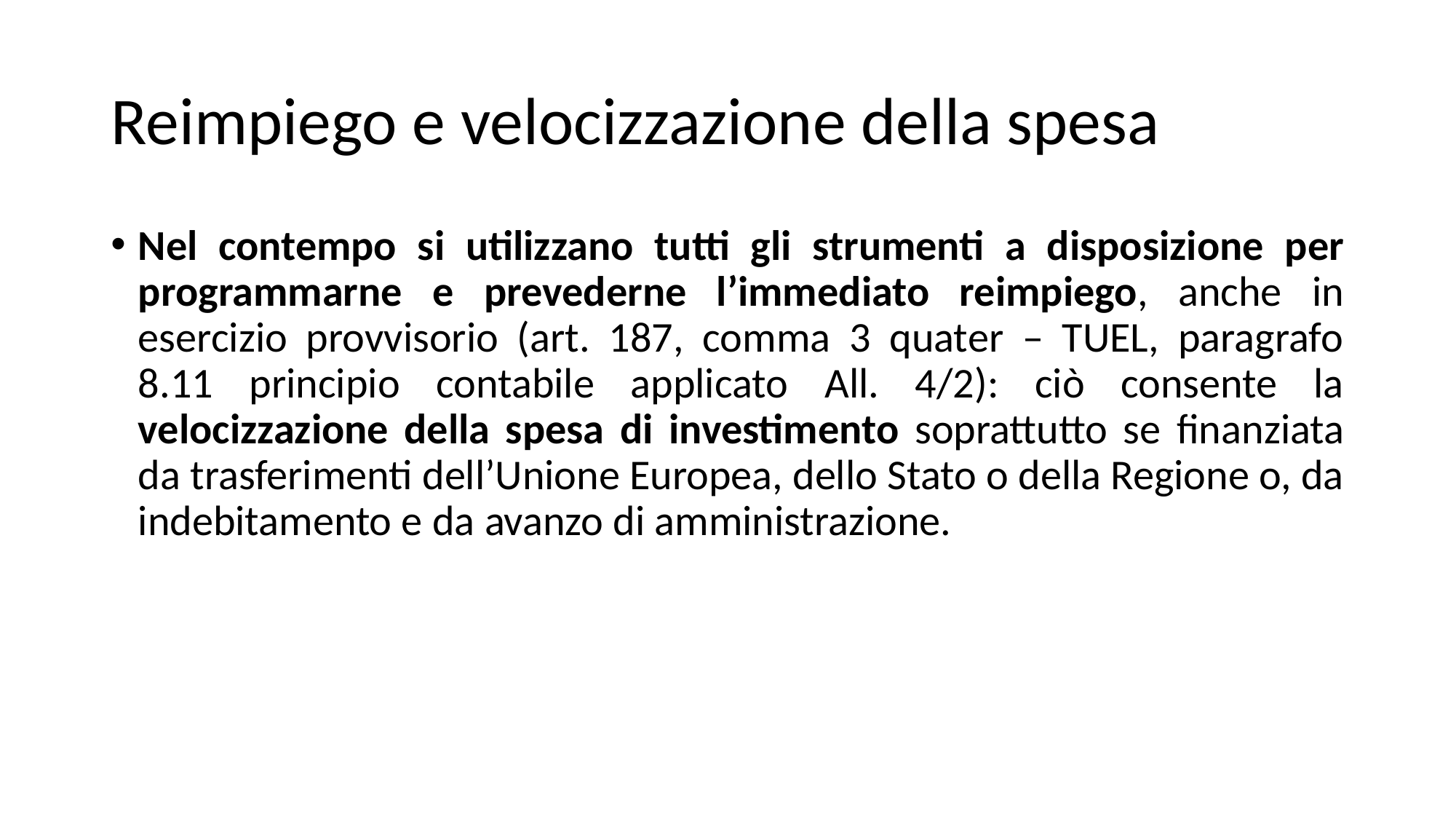

# Reimpiego e velocizzazione della spesa
Nel contempo si utilizzano tutti gli strumenti a disposizione per programmarne e prevederne l’immediato reimpiego, anche in esercizio provvisorio (art. 187, comma 3 quater – TUEL, paragrafo 8.11 principio contabile applicato All. 4/2): ciò consente la velocizzazione della spesa di investimento soprattutto se finanziata da trasferimenti dell’Unione Europea, dello Stato o della Regione o, da indebitamento e da avanzo di amministrazione.